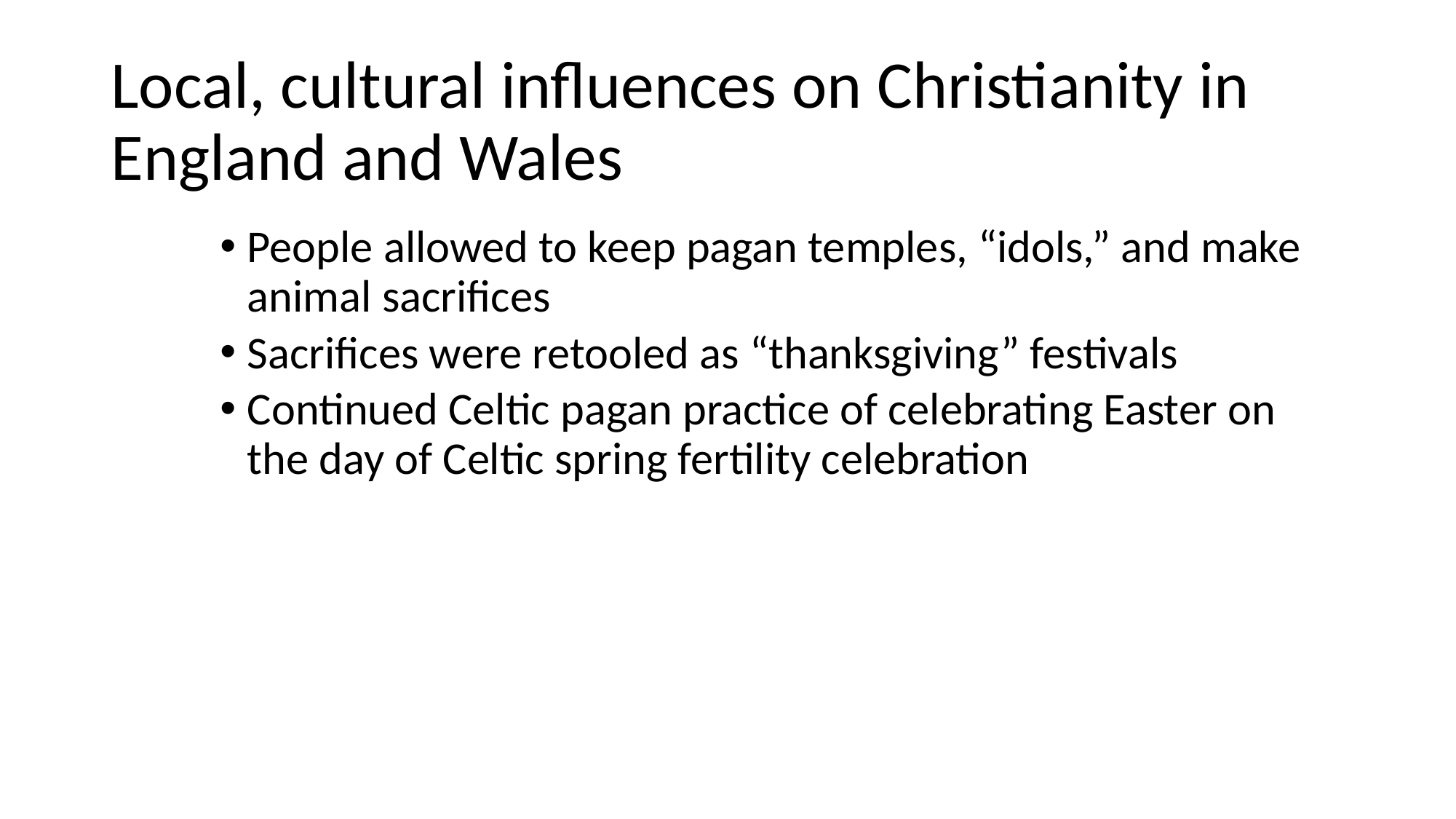

# Local, cultural influences on Christianity in England and Wales
People allowed to keep pagan temples, “idols,” and make animal sacrifices
Sacrifices were retooled as “thanksgiving” festivals
Continued Celtic pagan practice of celebrating Easter on the day of Celtic spring fertility celebration